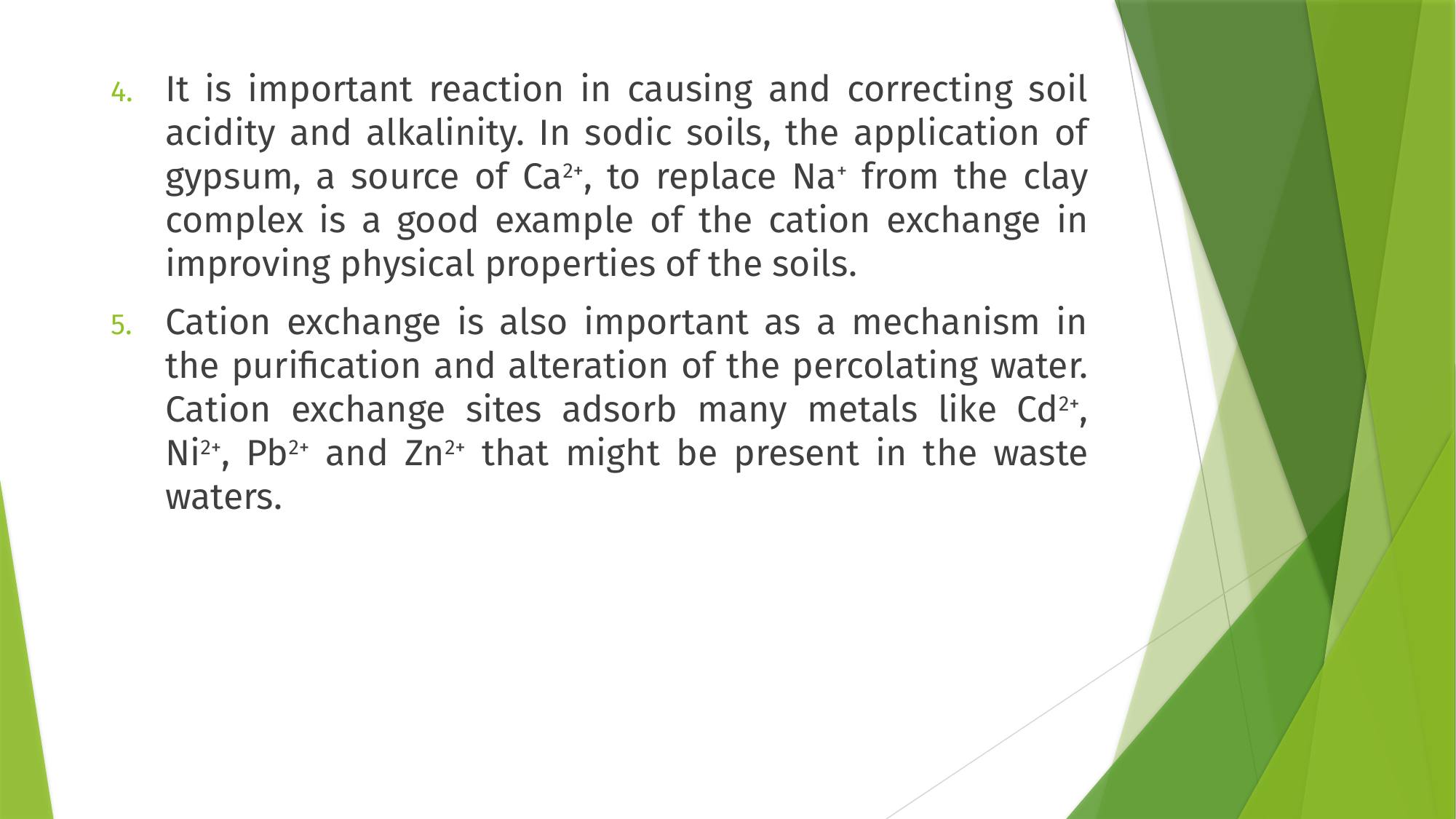

It is important reaction in causing and correcting soil acidity and alkalinity. In sodic soils, the application of gypsum, a source of Ca2+, to replace Na+ from the clay complex is a good example of the cation exchange in improving physical properties of the soils.
Cation exchange is also important as a mechanism in the purification and alteration of the percolating water. Cation exchange sites adsorb many metals like Cd2+, Ni2+, Pb2+ and Zn2+ that might be present in the waste waters.